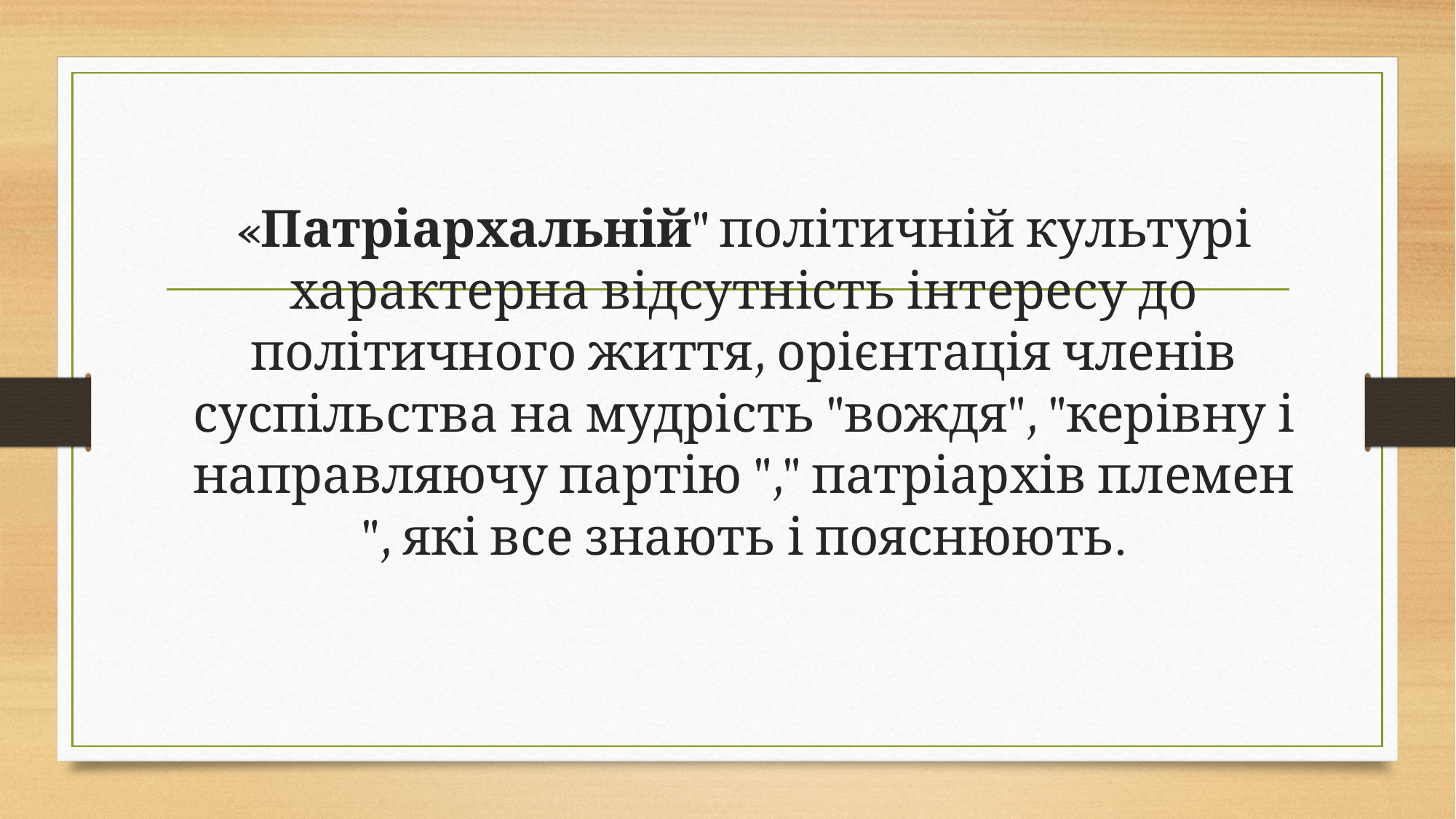

# «Патріархальній" політичній культурі характерна відсутність інтересу до політичного життя, орієнтація членів суспільства на мудрість "вождя", "керівну і направляючу партію "," патріархів племен ", які все знають і пояснюють.